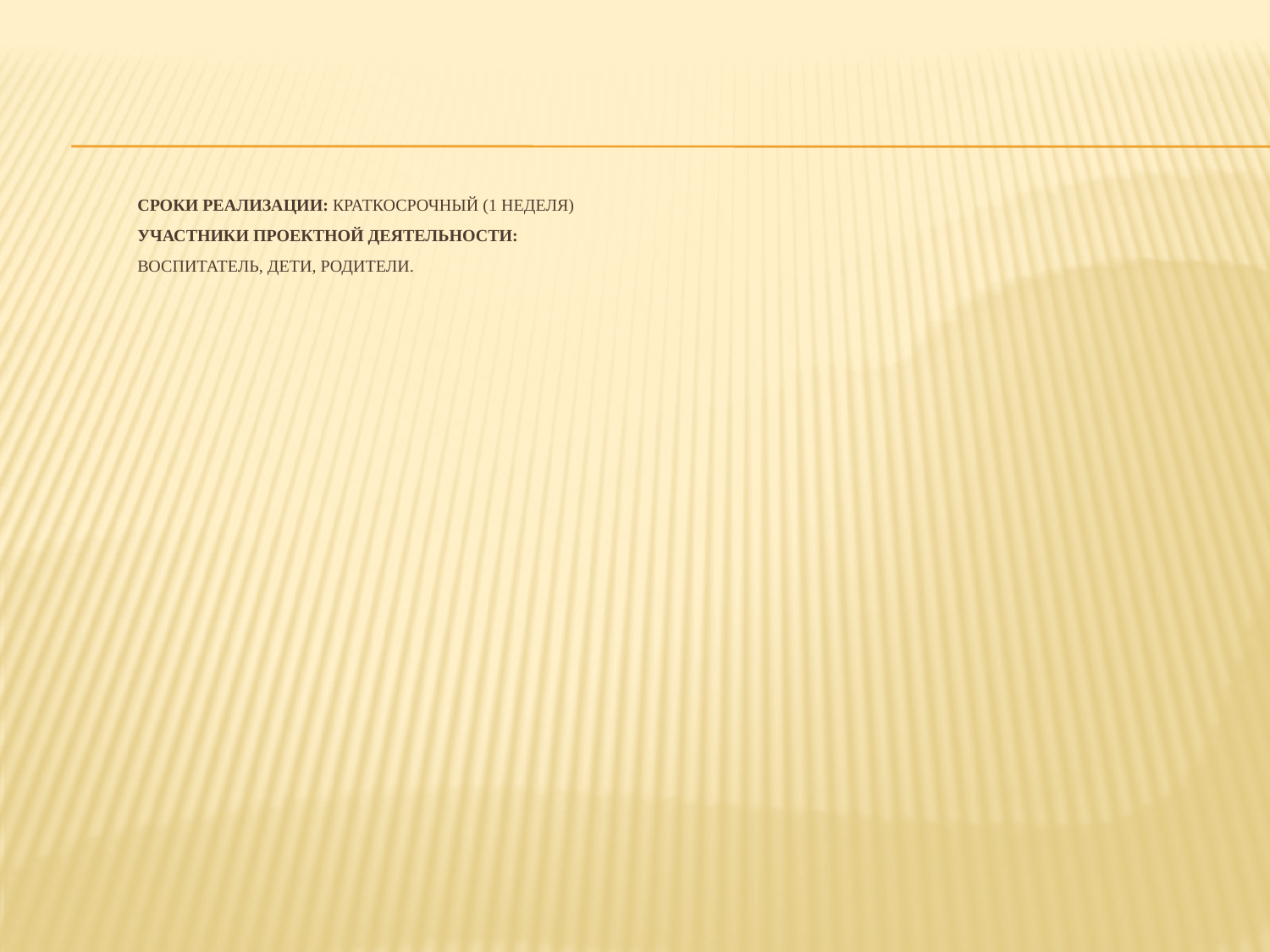

# Сроки реализации: краткосрочный (1 неделя) Участники проектной деятельности: Воспитатель, дети, родители.